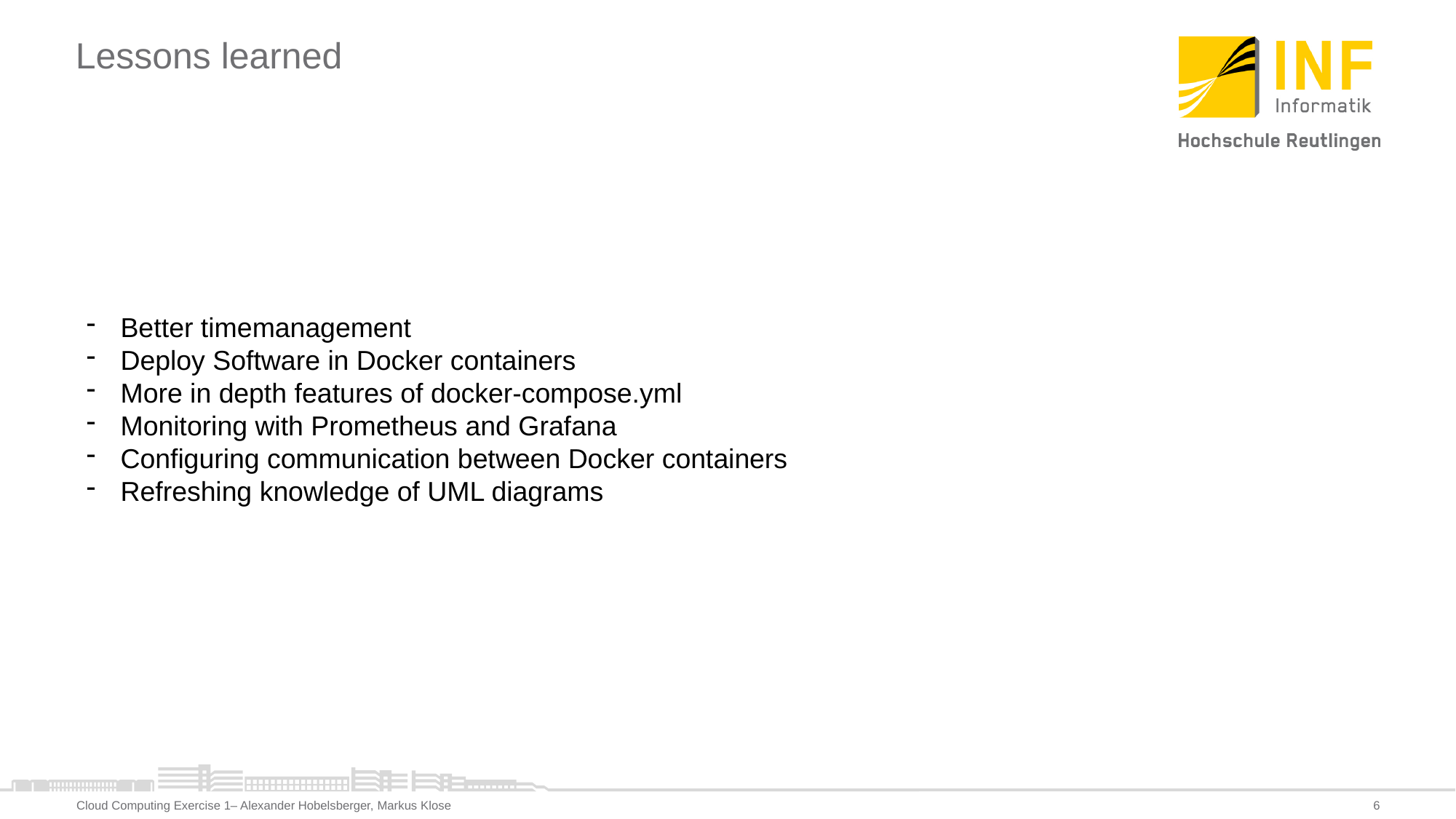

# Lessons learned
Better timemanagement
Deploy Software in Docker containers
More in depth features of docker-compose.yml
Monitoring with Prometheus and Grafana
Configuring communication between Docker containers
Refreshing knowledge of UML diagrams
Cloud Computing Exercise 1– Alexander Hobelsberger, Markus Klose
6